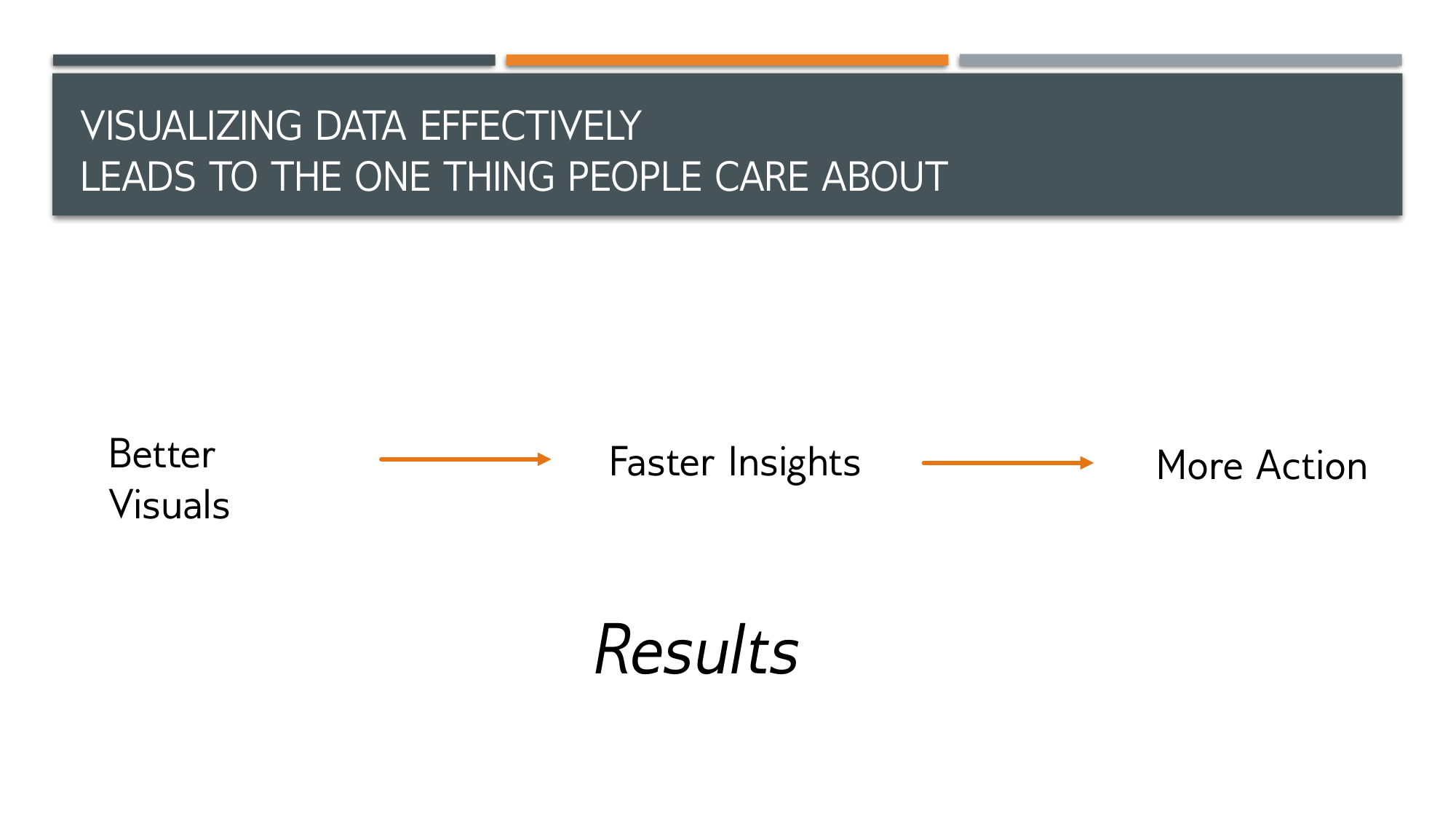

# Visualizing data effectively leads to the one thing people care about
Better Visuals
Faster Insights
More Action
Results